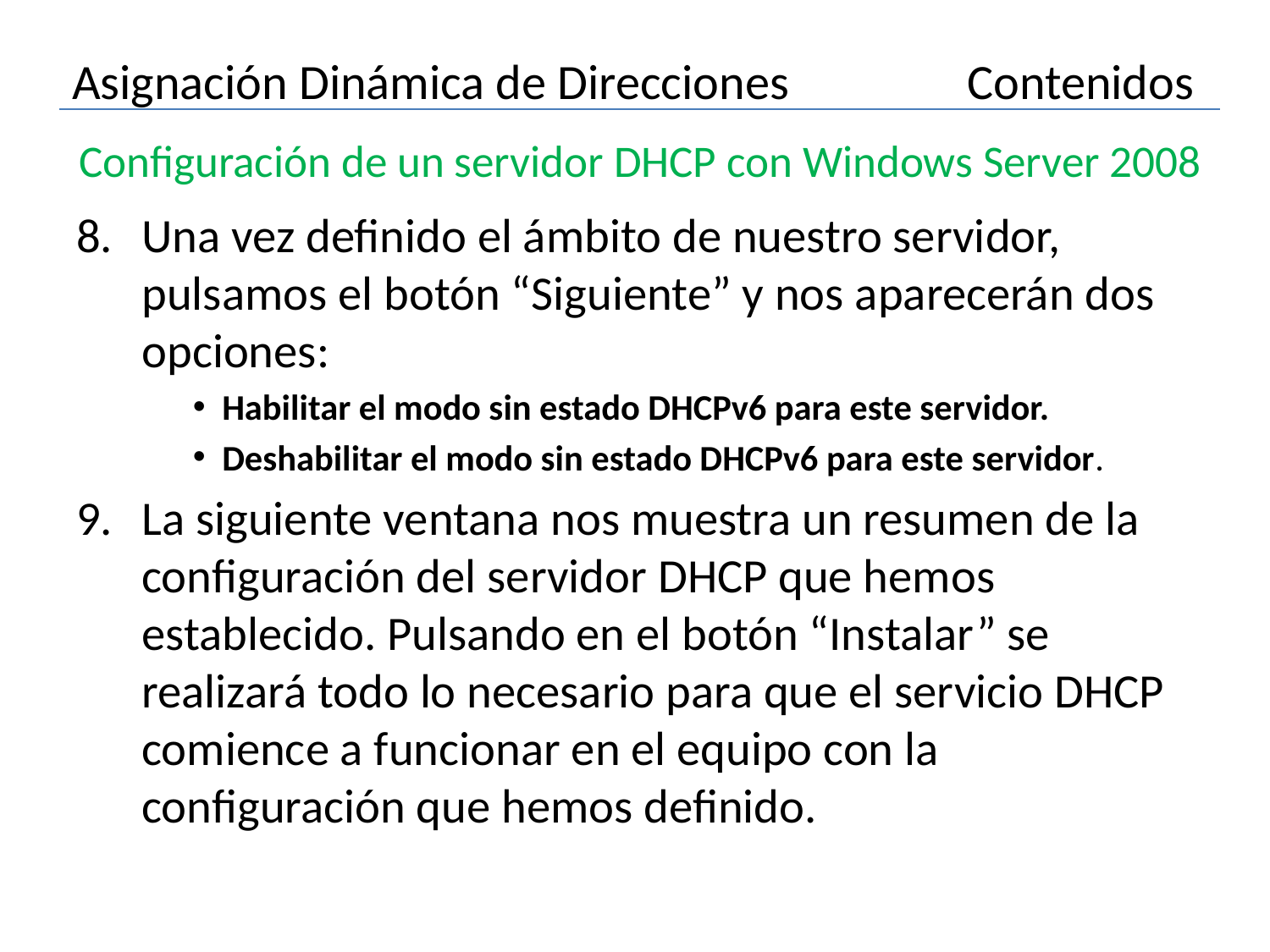

Asignación Dinámica de Direcciones
Contenidos
# Configuración de un servidor DHCP con Windows Server 2008
Una vez definido el ámbito de nuestro servidor, pulsamos el botón “Siguiente” y nos aparecerán dos opciones:
Habilitar el modo sin estado DHCPv6 para este servidor.
Deshabilitar el modo sin estado DHCPv6 para este servidor.
La siguiente ventana nos muestra un resumen de la configuración del servidor DHCP que hemos establecido. Pulsando en el botón “Instalar” se realizará todo lo necesario para que el servicio DHCP comience a funcionar en el equipo con la configuración que hemos definido.